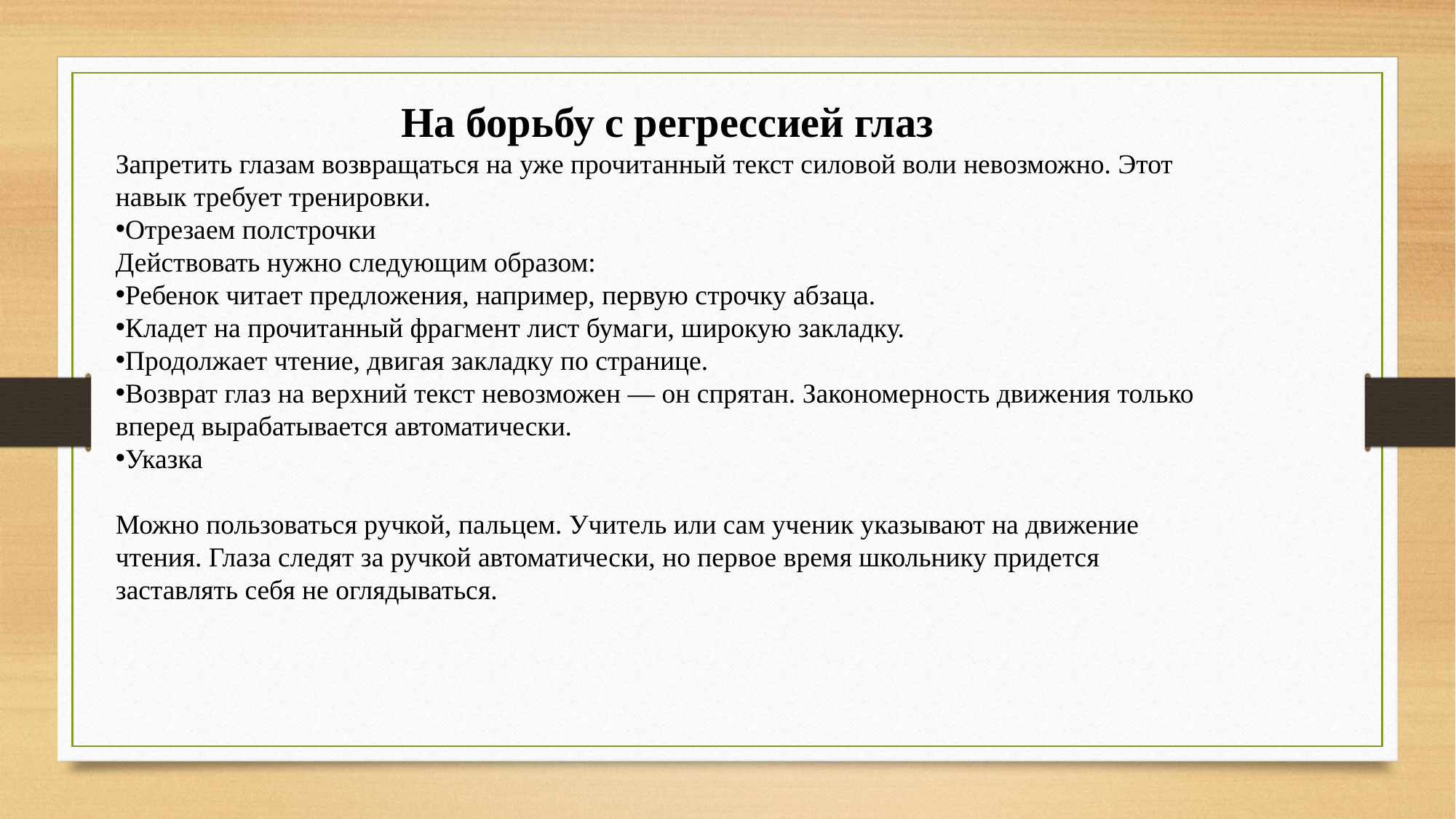

На борьбу с регрессией глаз
Запретить глазам возвращаться на уже прочитанный текст силовой воли невозможно. Этот навык требует тренировки.
Отрезаем полстрочки
Действовать нужно следующим образом:
Ребенок читает предложения, например, первую строчку абзаца.
Кладет на прочитанный фрагмент лист бумаги, широкую закладку.
Продолжает чтение, двигая закладку по странице.
Возврат глаз на верхний текст невозможен — он спрятан. Закономерность движения только вперед вырабатывается автоматически.
Указка

Можно пользоваться ручкой, пальцем. Учитель или сам ученик указывают на движение чтения. Глаза следят за ручкой автоматически, но первое время школьнику придется заставлять себя не оглядываться.